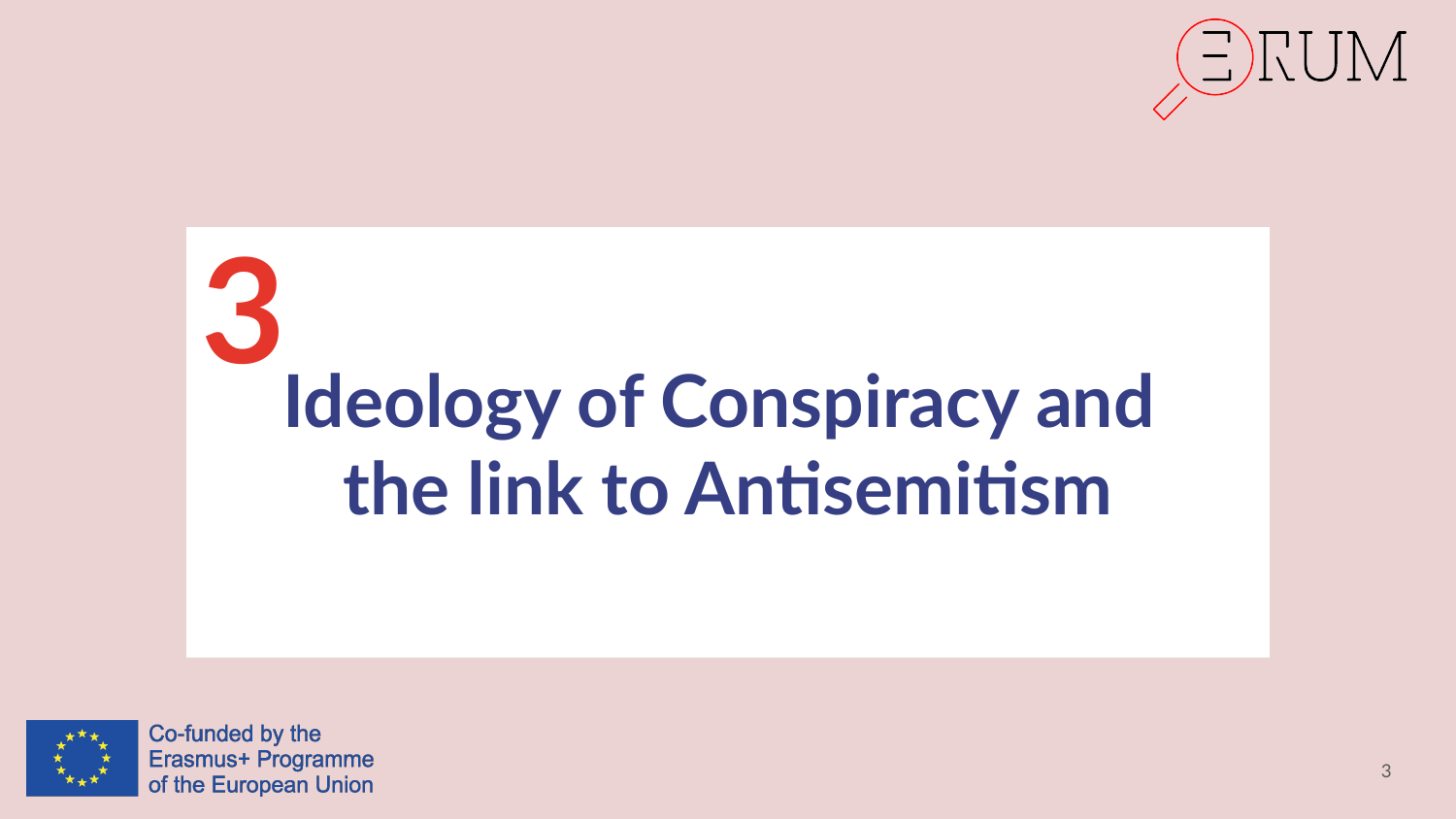

3
# Ideology of Conspiracy and the link to Antisemitism
3